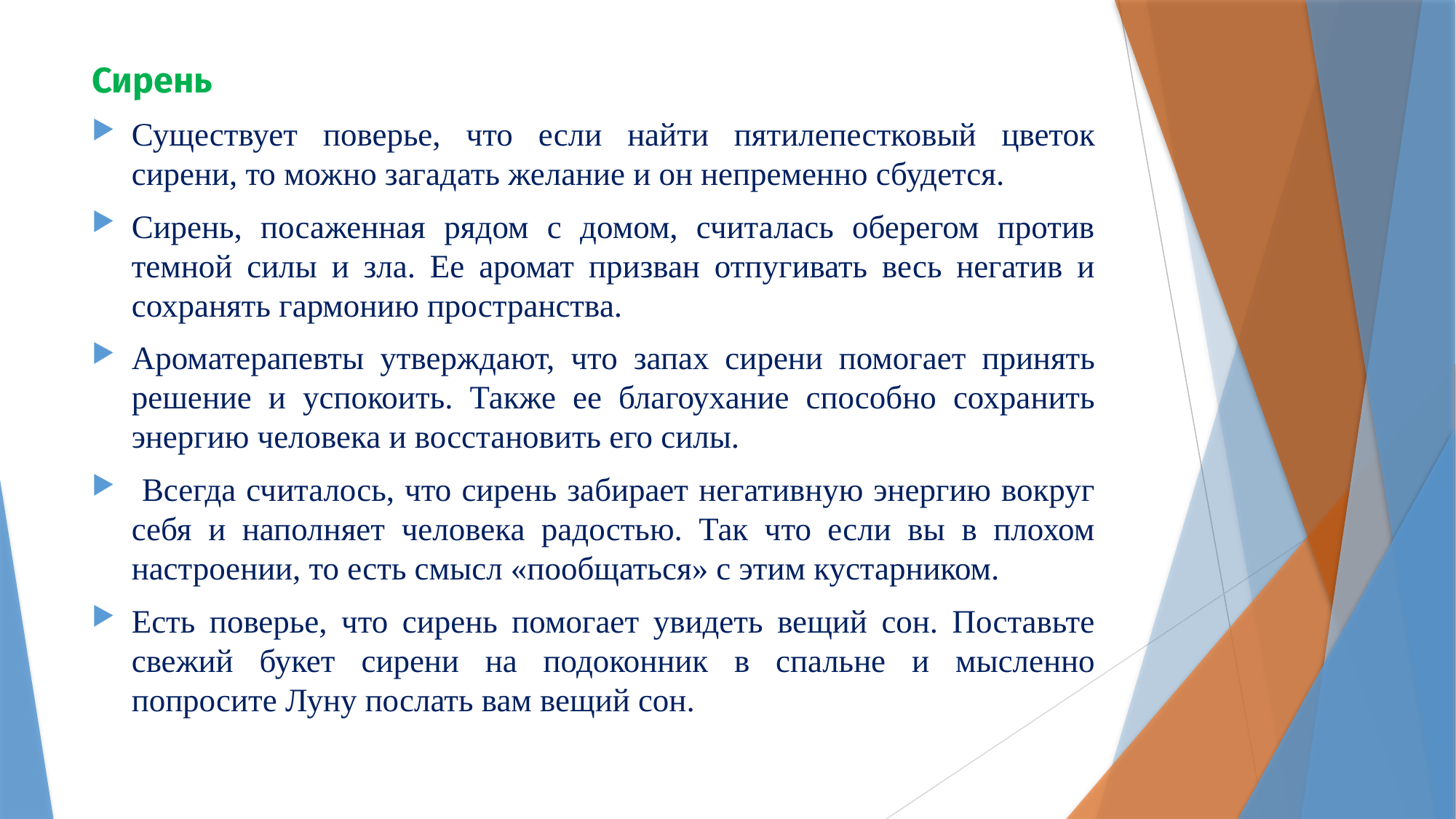

Сирень
Существует поверье, что если найти пятилепестковый цветок сирени, то можно загадать желание и он непременно сбудется.
Сирень, посаженная рядом с домом, считалась оберегом против темной силы и зла. Ее аромат призван отпугивать весь негатив и сохранять гармонию пространства.
Ароматерапевты утверждают, что запах сирени помогает принять решение и успокоить. Также ее благоухание способно сохранить энергию человека и восстановить его силы.
 Всегда считалось, что сирень забирает негативную энергию вокруг себя и наполняет человека радостью. Так что если вы в плохом настроении, то есть смысл «пообщаться» с этим кустарником.
Есть поверье, что сирень помогает увидеть вещий сон. Поставьте свежий букет сирени на подоконник в спальне и мысленно попросите Луну послать вам вещий сон.